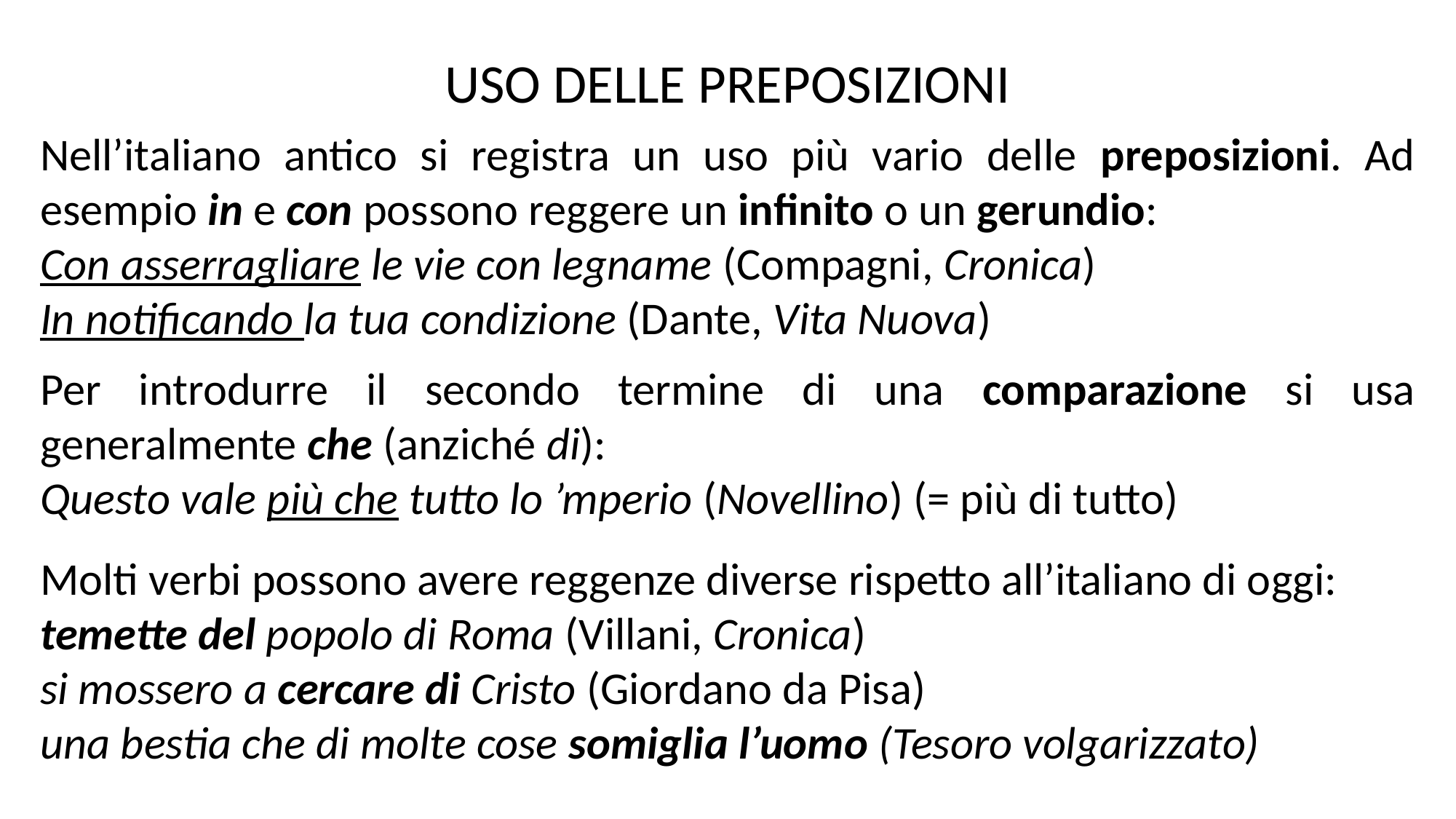

USO DELLE PREPOSIZIONI
Nell’italiano antico si registra un uso più vario delle preposizioni. Ad esempio in e con possono reggere un infinito o un gerundio:
Con asserragliare le vie con legname (Compagni, Cronica)
In notificando la tua condizione (Dante, Vita Nuova)
Per introdurre il secondo termine di una comparazione si usa generalmente che (anziché di):
Questo vale più che tutto lo ’mperio (Novellino) (= più di tutto)
Molti verbi possono avere reggenze diverse rispetto all’italiano di oggi:
temette del popolo di Roma (Villani, Cronica)
si mossero a cercare di Cristo (Giordano da Pisa)
una bestia che di molte cose somiglia l’uomo (Tesoro volgarizzato)